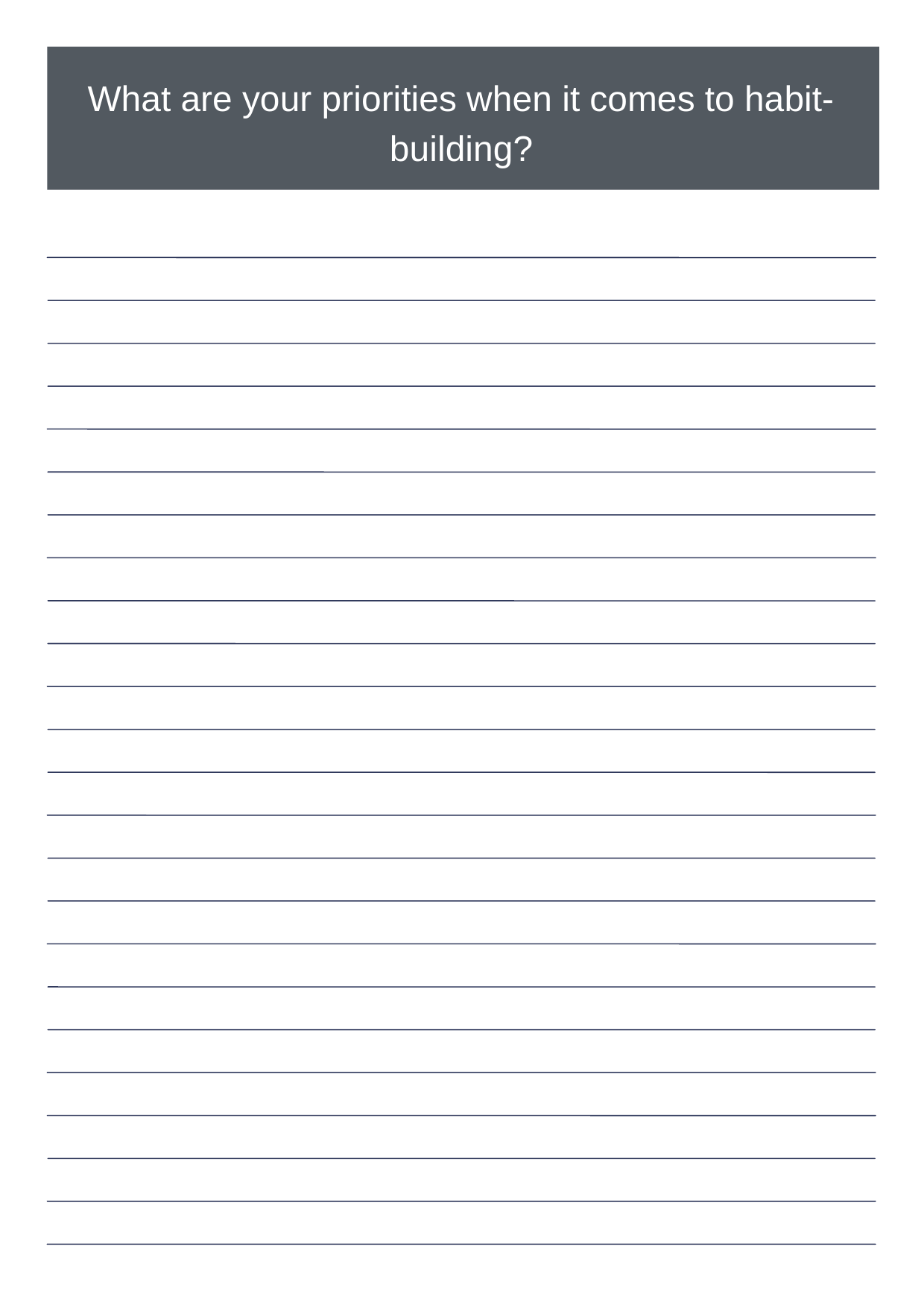

What are your priorities when it comes to habit-building?